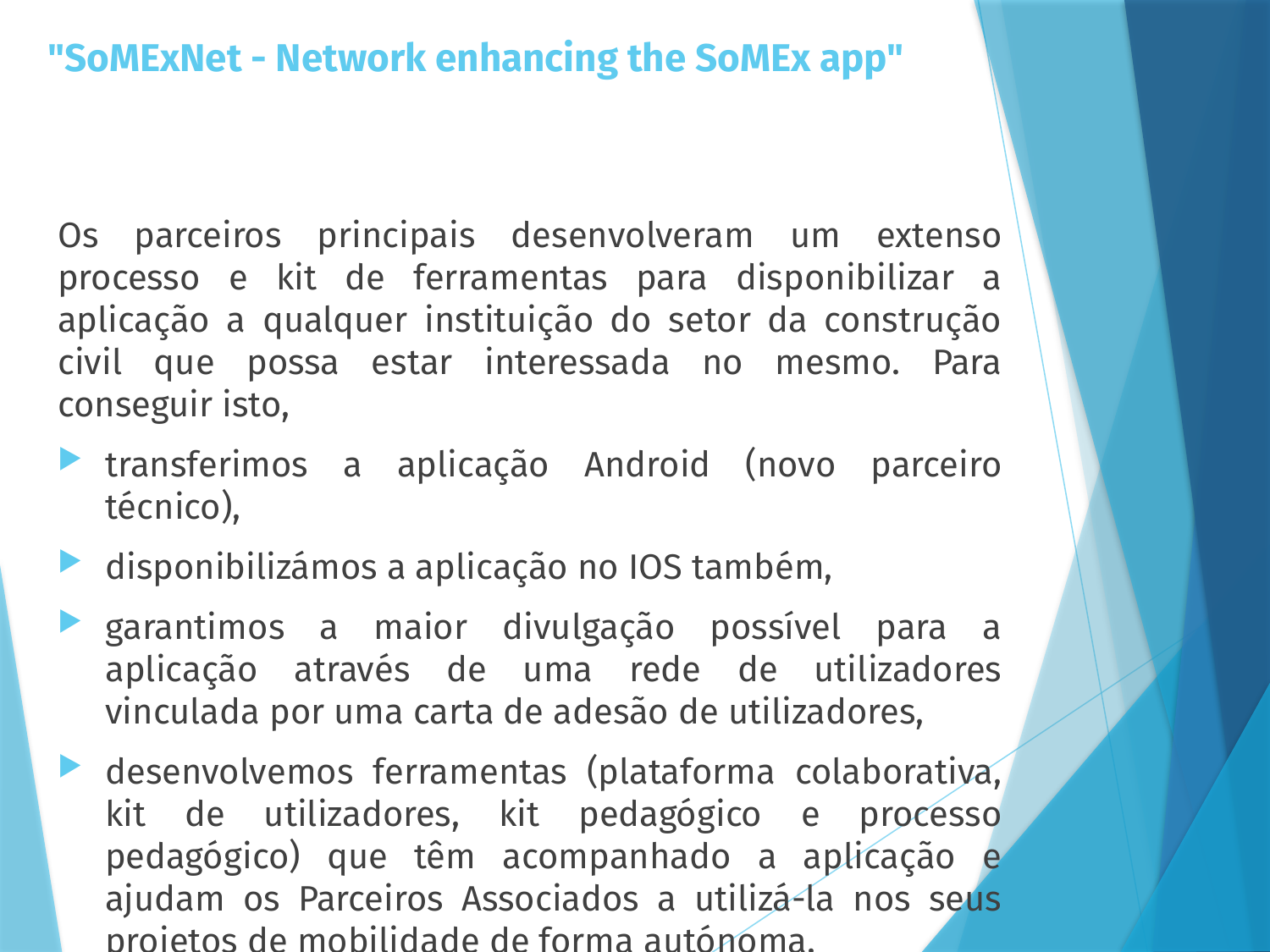

# "SoMExNet - Network enhancing the SoMEx app"
Os parceiros principais desenvolveram um extenso processo e kit de ferramentas para disponibilizar a aplicação a qualquer instituição do setor da construção civil que possa estar interessada no mesmo. Para conseguir isto,
transferimos a aplicação Android (novo parceiro técnico),
disponibilizámos a aplicação no IOS também,
garantimos a maior divulgação possível para a aplicação através de uma rede de utilizadores vinculada por uma carta de adesão de utilizadores,
desenvolvemos ferramentas (plataforma colaborativa, kit de utilizadores, kit pedagógico e processo pedagógico) que têm acompanhado a aplicação e ajudam os Parceiros Associados a utilizá-la nos seus projetos de mobilidade de forma autónoma.